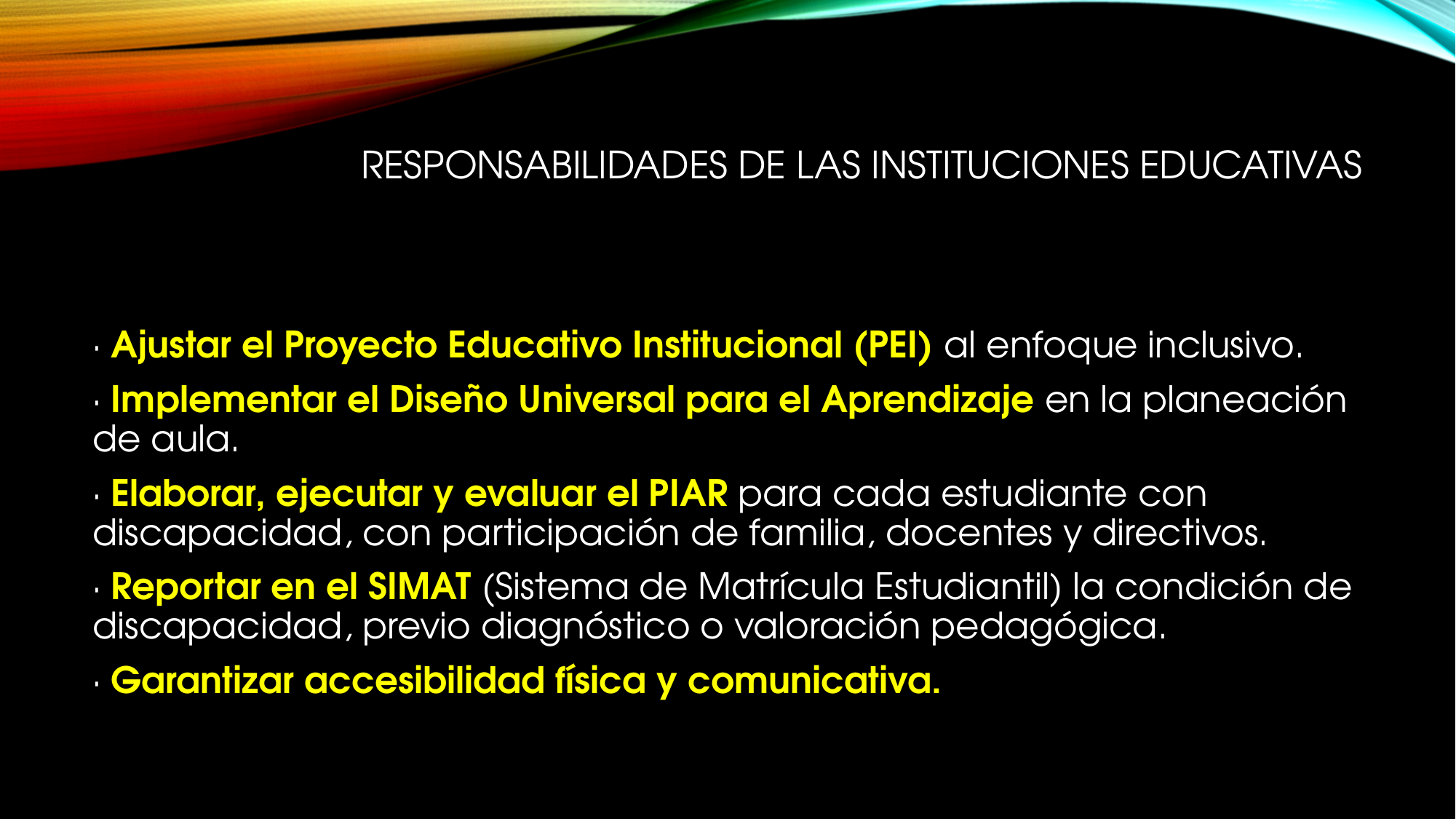

# Responsabilidades de las Instituciones Educativas

· Ajustar el Proyecto Educativo Institucional (PEI) al enfoque inclusivo.
· Implementar el Diseño Universal para el Aprendizaje en la planeación de aula.
· Elaborar, ejecutar y evaluar el PIAR para cada estudiante con discapacidad, con participación de familia, docentes y directivos.
· Reportar en el SIMAT (Sistema de Matrícula Estudiantil) la condición de discapacidad, previo diagnóstico o valoración pedagógica.
· Garantizar accesibilidad física y comunicativa.